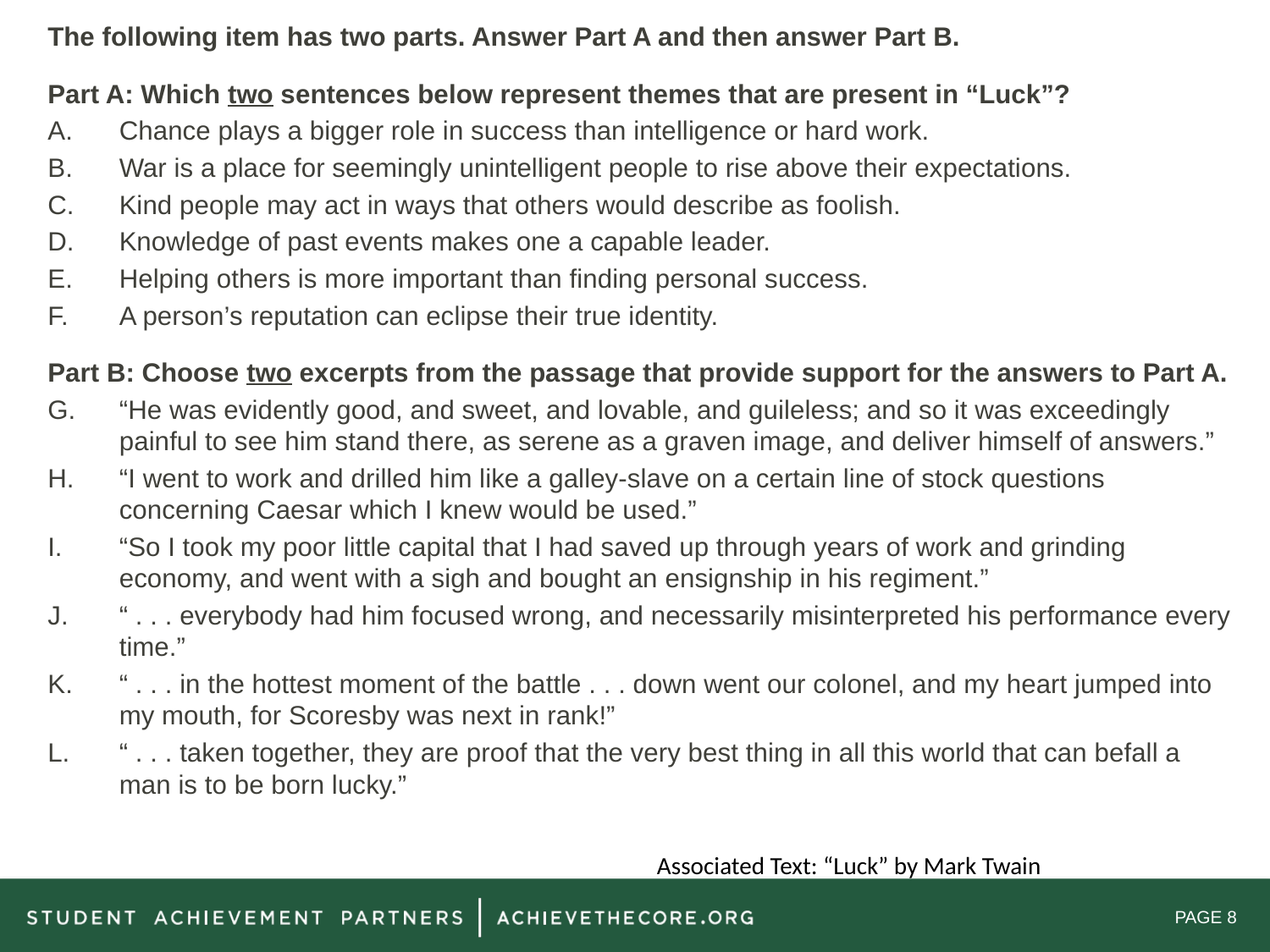

The following item has two parts. Answer Part A and then answer Part B.

Part A: Which two sentences below represent themes that are present in “Luck”?
Chance plays a bigger role in success than intelligence or hard work.
War is a place for seemingly unintelligent people to rise above their expectations.
Kind people may act in ways that others would describe as foolish.
Knowledge of past events makes one a capable leader.
Helping others is more important than finding personal success.
A person’s reputation can eclipse their true identity.

Part B: Choose two excerpts from the passage that provide support for the answers to Part A.
“He was evidently good, and sweet, and lovable, and guileless; and so it was exceedingly painful to see him stand there, as serene as a graven image, and deliver himself of answers.”
“I went to work and drilled him like a galley-slave on a certain line of stock questions concerning Caesar which I knew would be used.”
“So I took my poor little capital that I had saved up through years of work and grinding economy, and went with a sigh and bought an ensignship in his regiment.”
“ . . . everybody had him focused wrong, and necessarily misinterpreted his performance every time.”
“ . . . in the hottest moment of the battle . . . down went our colonel, and my heart jumped into my mouth, for Scoresby was next in rank!”
“ . . . taken together, they are proof that the very best thing in all this world that can befall a man is to be born lucky.”
Associated Text: “Luck” by Mark Twain